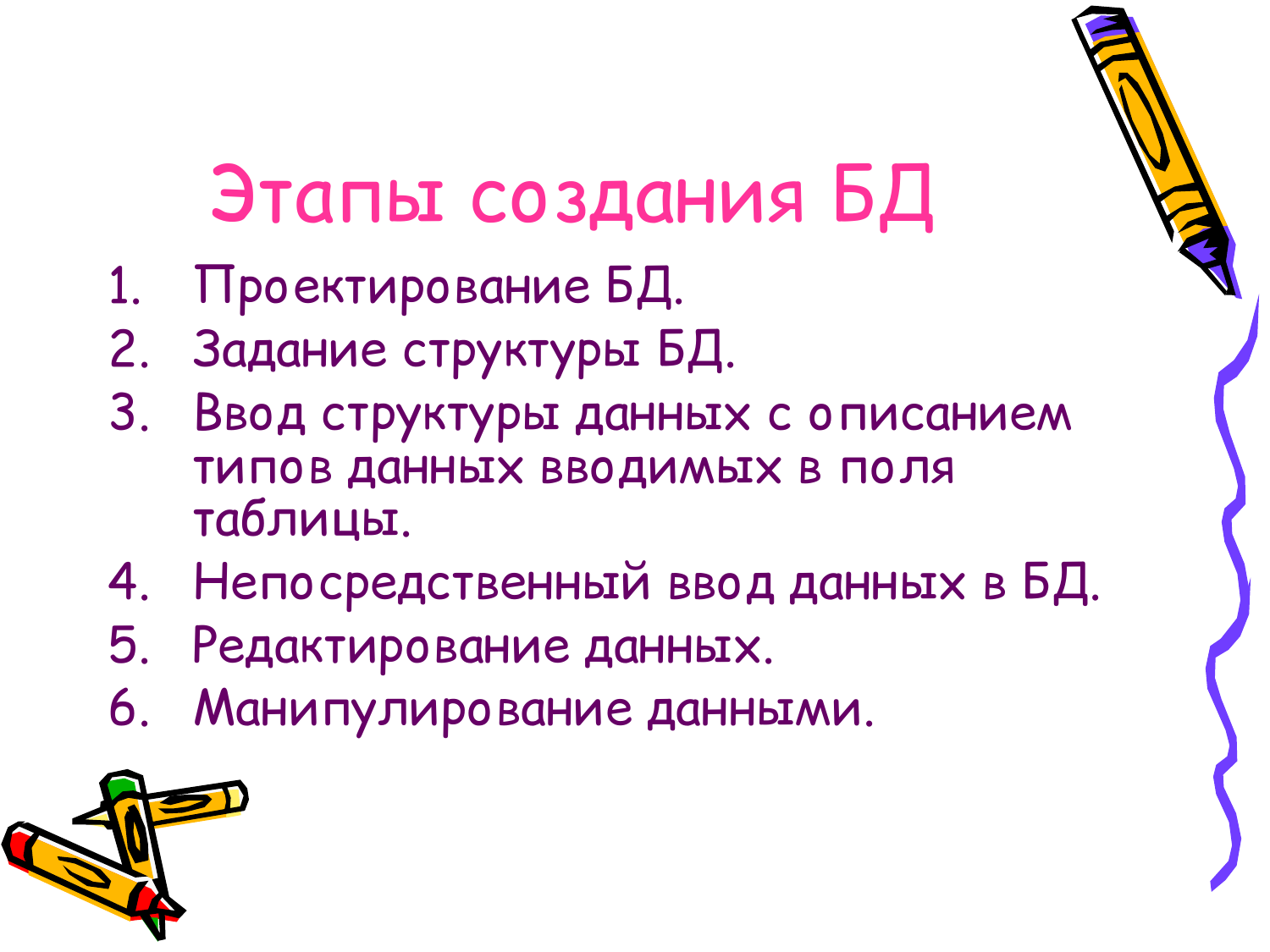

# Этапы создания БД
Проектирование БД.
Задание структуры БД.
Ввод структуры данных с описанием типов данных вводимых в поля таблицы.
Непосредственный ввод данных в БД.
Редактирование данных.
Манипулирование данными.